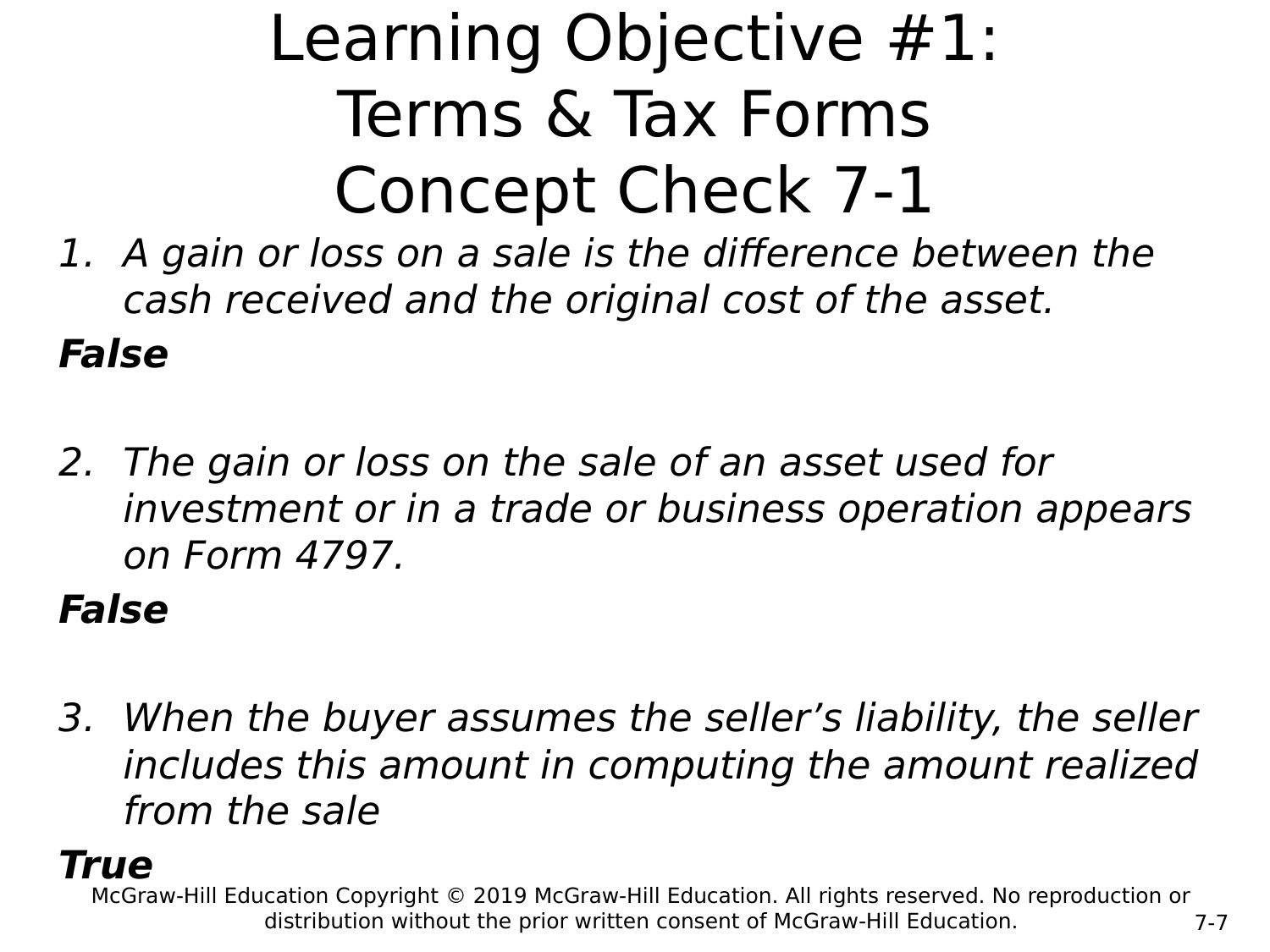

# Learning Objective #1: Terms & Tax Forms Concept Check 7-1
A gain or loss on a sale is the difference between the cash received and the original cost of the asset.
False

The gain or loss on the sale of an asset used for investment or in a trade or business operation appears on Form 4797.
False

When the buyer assumes the seller’s liability, the seller includes this amount in computing the amount realized from the sale
True
McGraw-Hill Education Copyright © 2019 McGraw-Hill Education. All rights reserved. No reproduction or distribution without the prior written consent of McGraw-Hill Education.
7-7